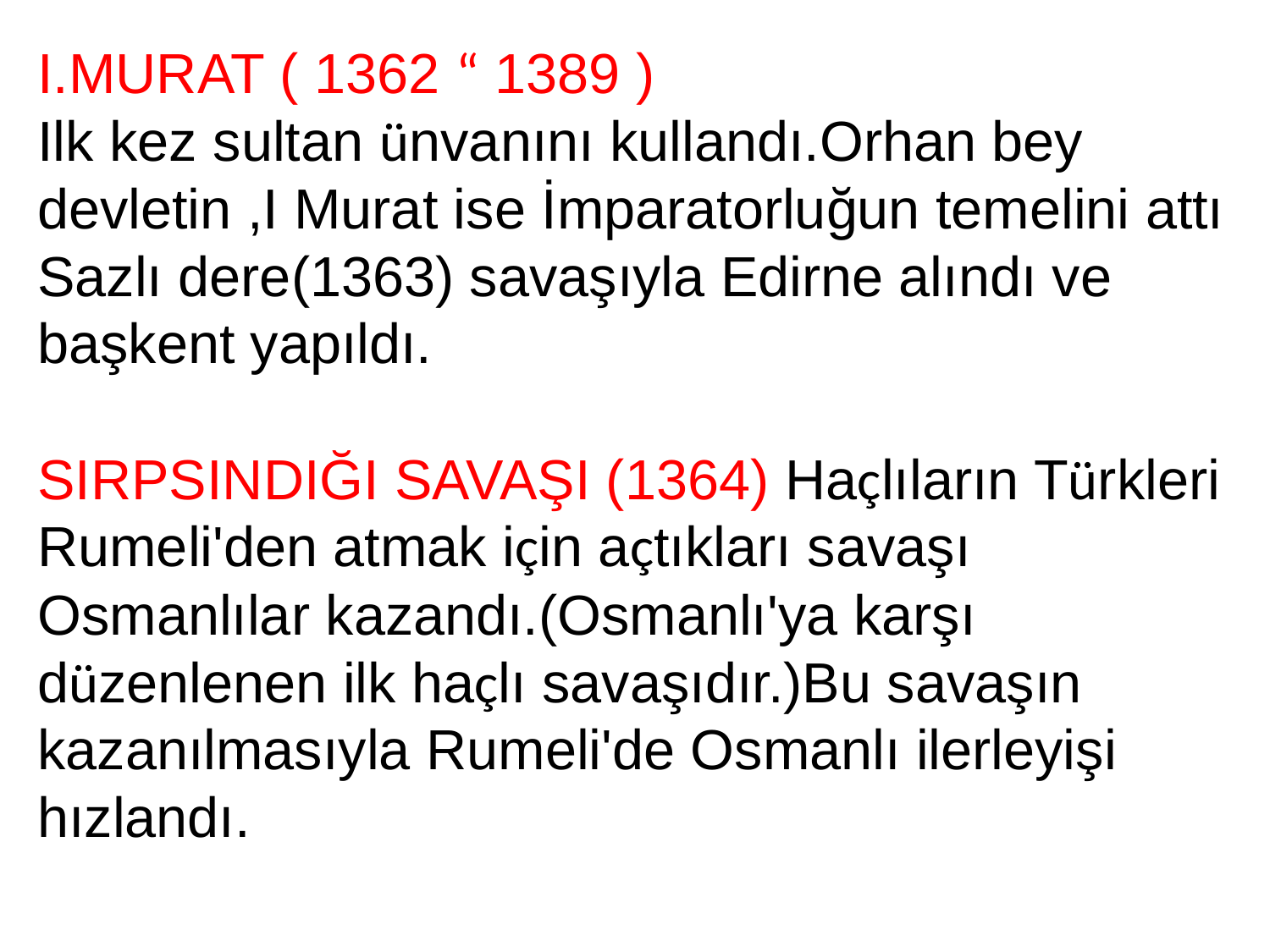

I.MURAT ( 1362 “ 1389 )
Ilk kez sultan ünvanını kullandı.Orhan bey devletin ,I Murat ise İmparatorluğun temelini attı
Sazlı dere(1363) savaşıyla Edirne alındı ve başkent yapıldı.

SIRPSINDIĞI SAVAŞI (1364) Haçlıların Türkleri Rumeli'den atmak için açtıkları savaşı Osmanlılar kazandı.(Osmanlı'ya karşı düzenlenen ilk haçlı savaşıdır.)Bu savaşın kazanılmasıyla Rumeli'de Osmanlı ilerleyişi hızlandı.